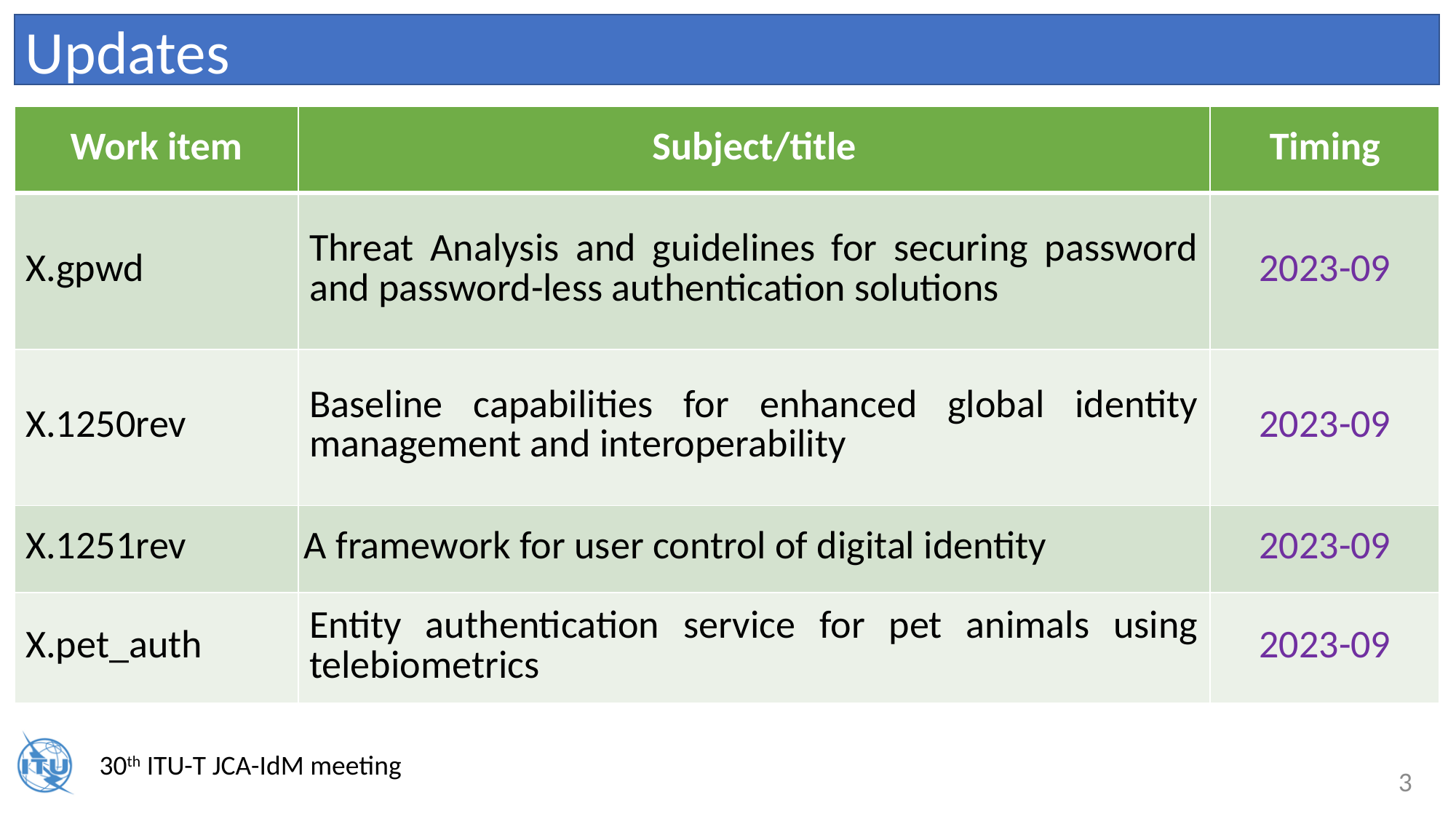

Updates
| Work item | Subject/title | Timing |
| --- | --- | --- |
| X.gpwd | Threat Analysis and guidelines for securing password and password-less authentication solutions | 2023-09 |
| X.1250rev | Baseline capabilities for enhanced global identity management and interoperability | 2023-09 |
| X.1251rev | A framework for user control of digital identity | 2023-09 |
| X.pet\_auth | Entity authentication service for pet animals using telebiometrics | 2023-09 |
3